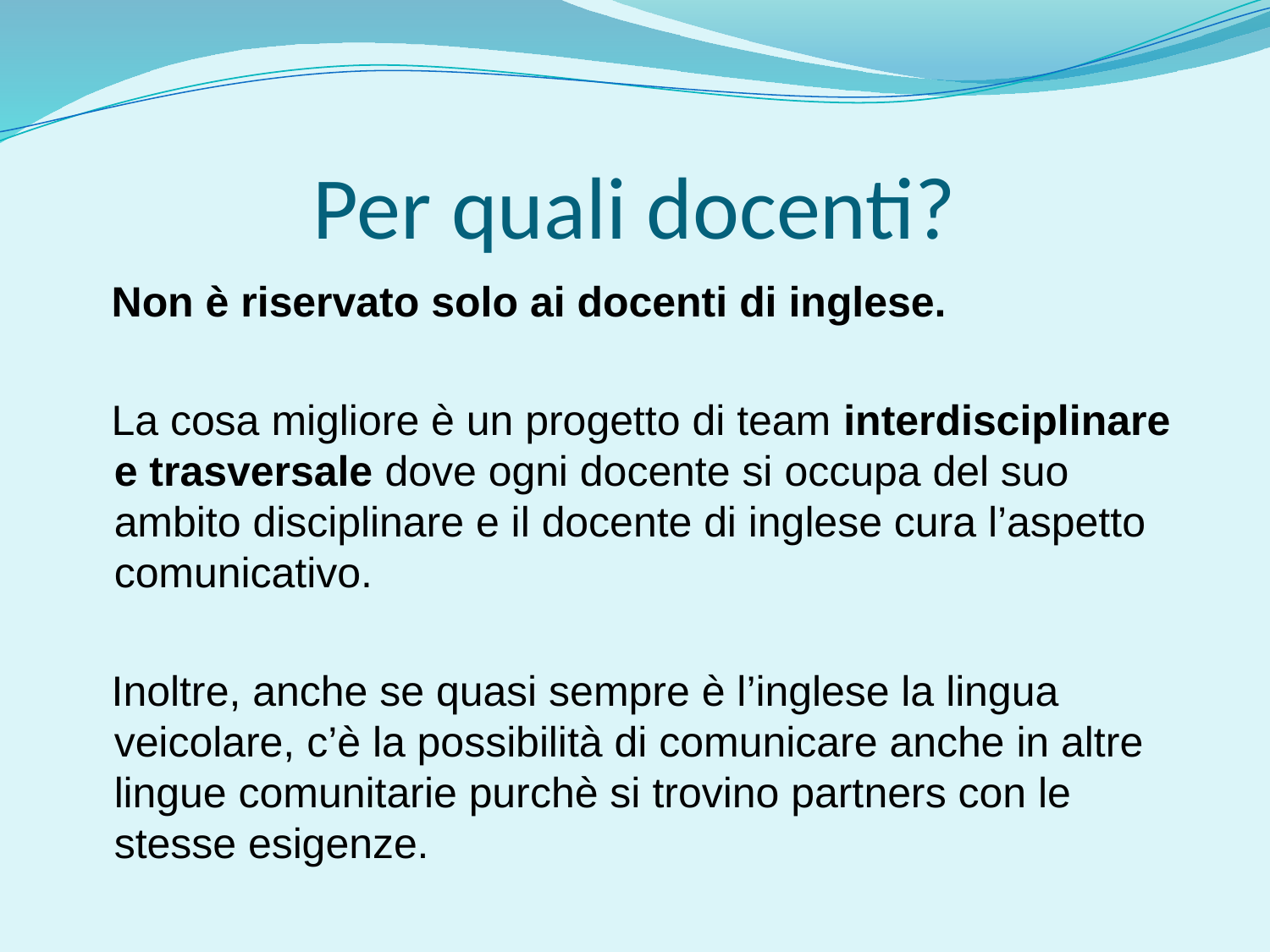

# Per quali docenti?
   Non è riservato solo ai docenti di inglese.

   La cosa migliore è un progetto di team interdisciplinare e trasversale dove ogni docente si occupa del suo ambito disciplinare e il docente di inglese cura l’aspetto comunicativo.

   Inoltre, anche se quasi sempre è l’inglese la lingua veicolare, c’è la possibilità di comunicare anche in altre lingue comunitarie purchè si trovino partners con le stesse esigenze.